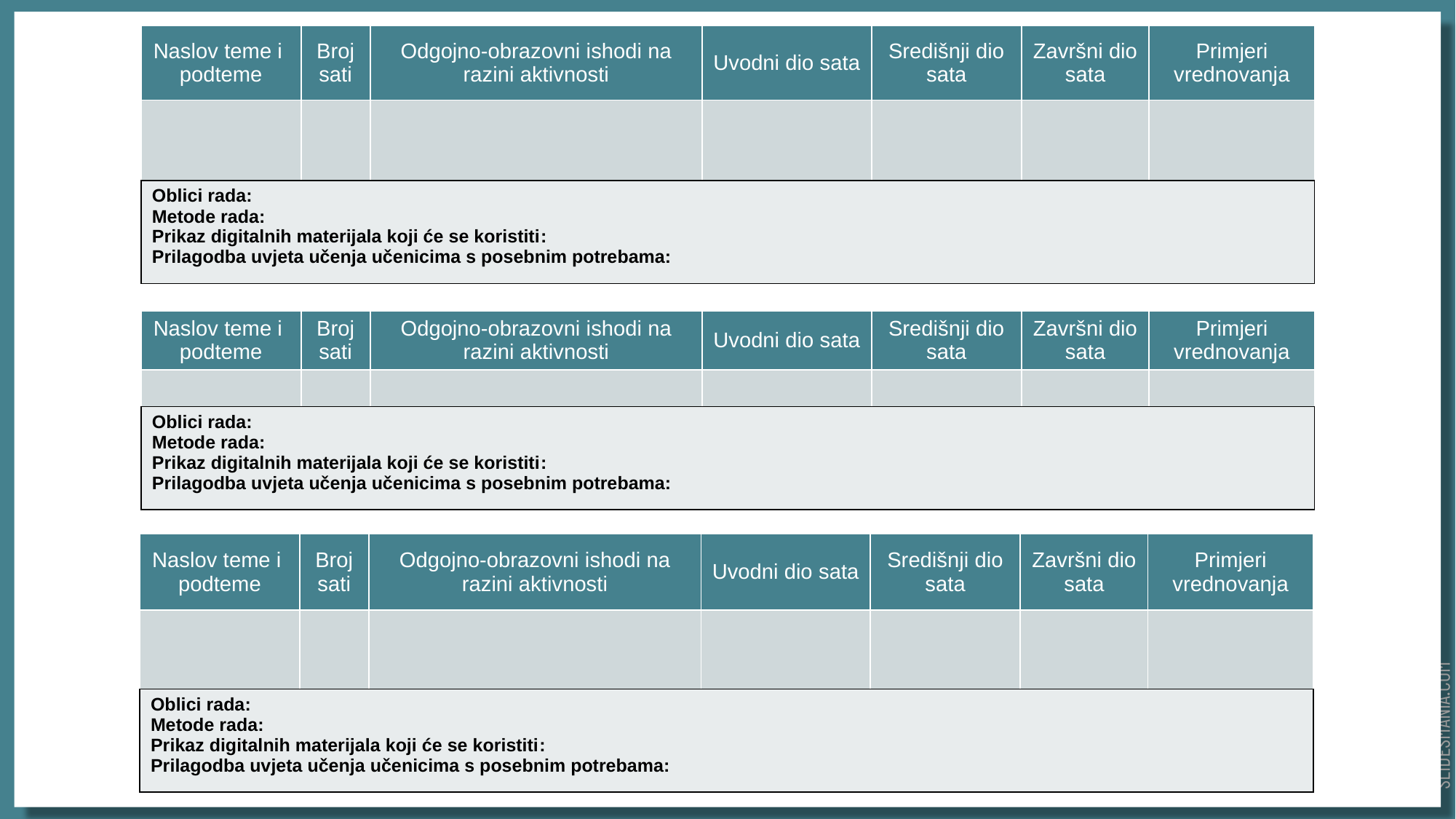

| Naslov teme i podteme | Broj sati | Odgojno-obrazovni ishodi na razini aktivnosti | Uvodni dio sata | Središnji dio sata | Završni dio sata | Primjeri vrednovanja |
| --- | --- | --- | --- | --- | --- | --- |
|  |  |  |  |  |  |  |
| Oblici rada: Metode rada: Prikaz digitalnih materijala koji će se koristiti:  Prilagodba uvjeta učenja učenicima s posebnim potrebama: |  |  |  |  |  |  |
| Naslov teme i podteme | Broj sati | Odgojno-obrazovni ishodi na razini aktivnosti | Uvodni dio sata | Središnji dio sata | Završni dio sata | Primjeri vrednovanja |
| --- | --- | --- | --- | --- | --- | --- |
|  |  |  |  |  |  |  |
| Oblici rada: Metode rada: Prikaz digitalnih materijala koji će se koristiti:  Prilagodba uvjeta učenja učenicima s posebnim potrebama: |  |  |  |  |  |  |
| Naslov teme i podteme | Broj sati | Odgojno-obrazovni ishodi na razini aktivnosti | Uvodni dio sata | Središnji dio sata | Završni dio sata | Primjeri vrednovanja |
| --- | --- | --- | --- | --- | --- | --- |
|  |  |  |  |  |  |  |
| Oblici rada: Metode rada: Prikaz digitalnih materijala koji će se koristiti:  Prilagodba uvjeta učenja učenicima s posebnim potrebama: |  |  |  |  |  |  |